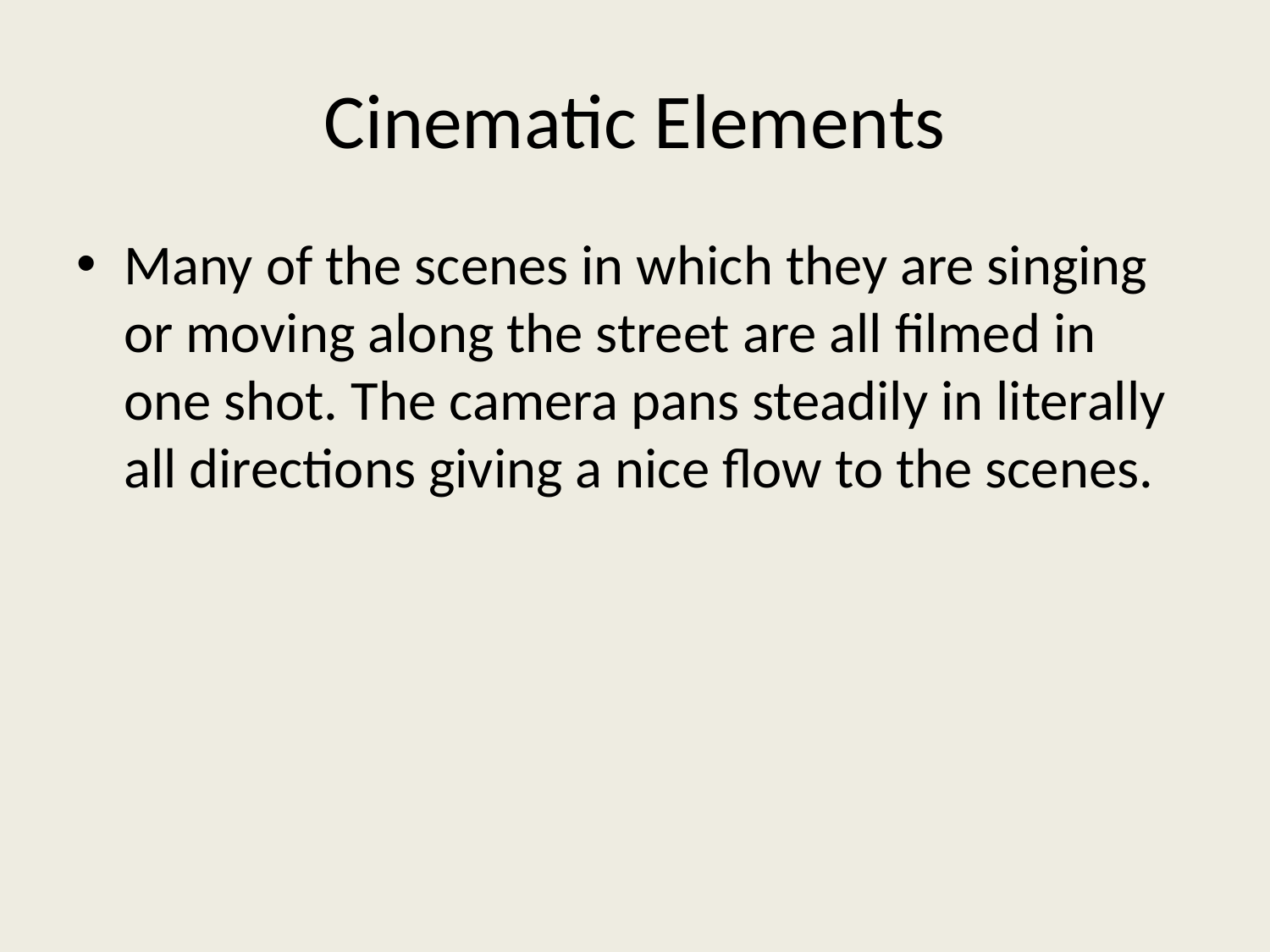

# Cinematic Elements
Many of the scenes in which they are singing or moving along the street are all filmed in one shot. The camera pans steadily in literally all directions giving a nice flow to the scenes.